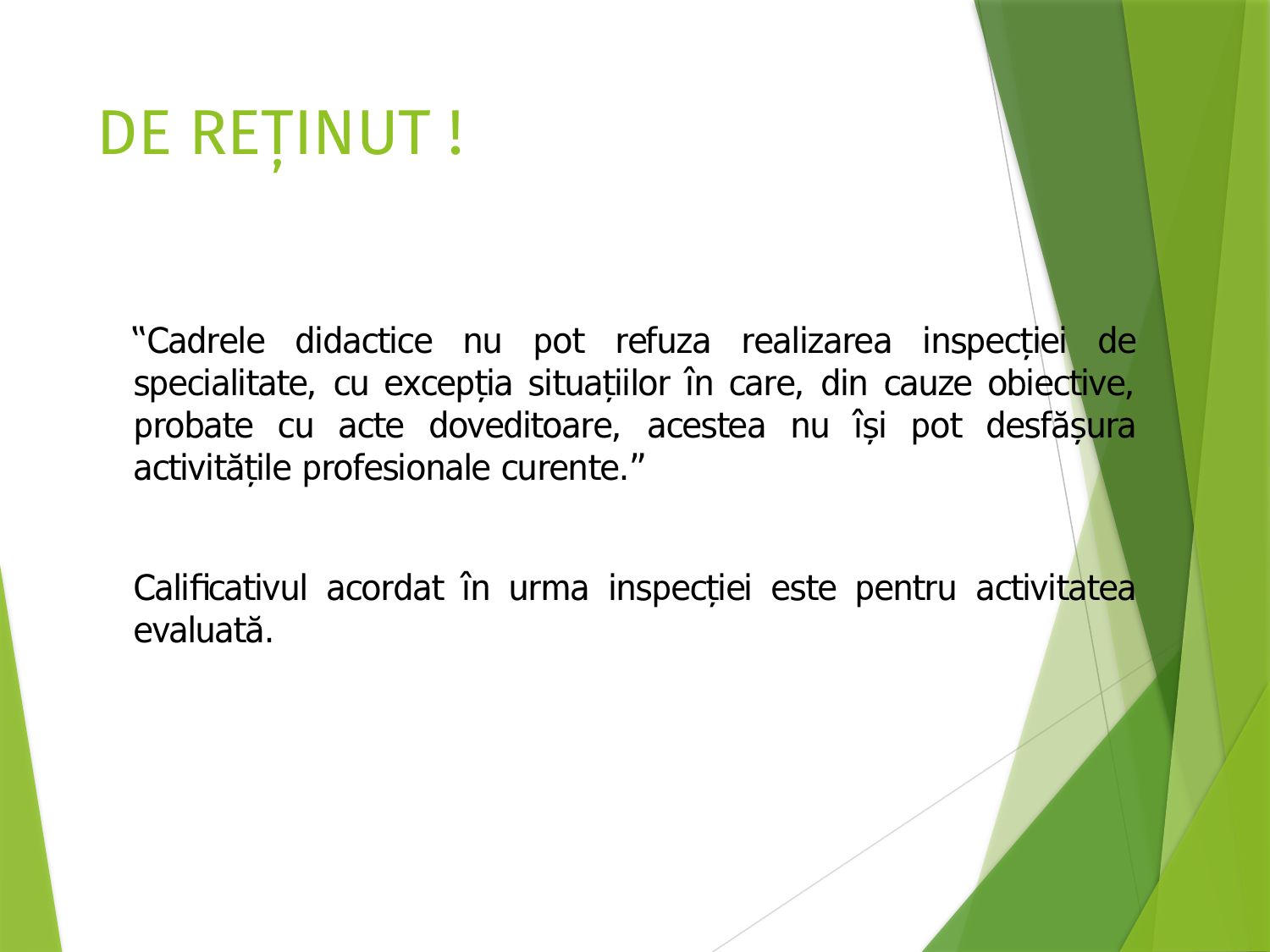

# DE REŢINUT !

“Cadrele didactice nu pot refuza realizarea inspecției de specialitate, cu excepția situațiilor în care, din cauze obiective, probate cu acte doveditoare, acestea nu își pot desfășura activitățile profesionale curente.”

Calificativul acordat în urma inspecției este pentru activitatea evaluată.